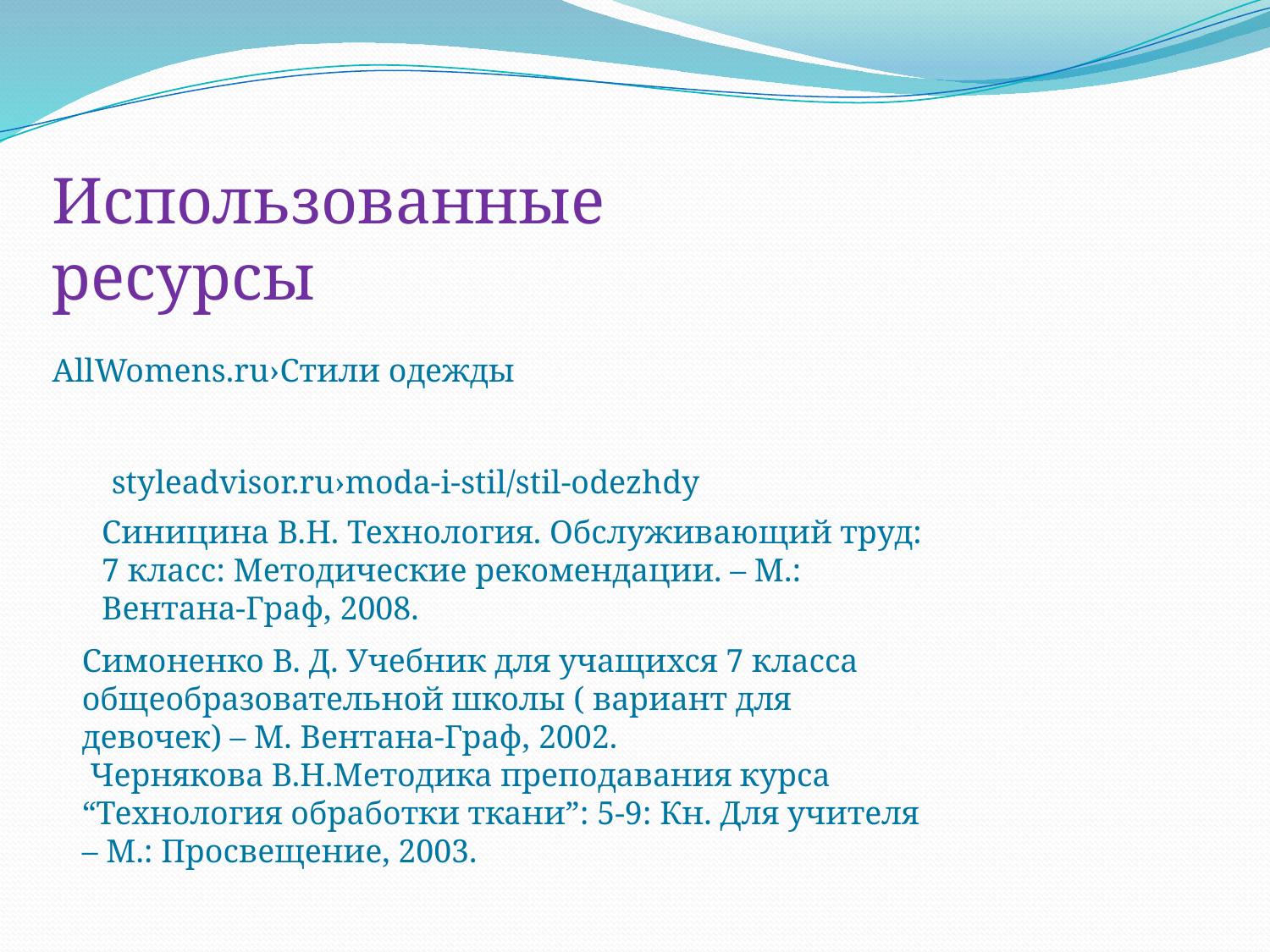

Использованные ресурсы

AllWomens.ru›Стили одежды

styleadvisor.ru›moda-i-stil/stil-odezhdy
Синицина В.Н. Технология. Обслуживающий труд: 7 класс: Методические рекомендации. – М.: Вентана-Граф, 2008.
Симоненко В. Д. Учебник для учащихся 7 класса общеобразовательной школы ( вариант для девочек) – М. Вентана-Граф, 2002.
 Чернякова В.Н.Методика преподавания курса “Технология обработки ткани”: 5-9: Кн. Для учителя – М.: Просвещение, 2003.